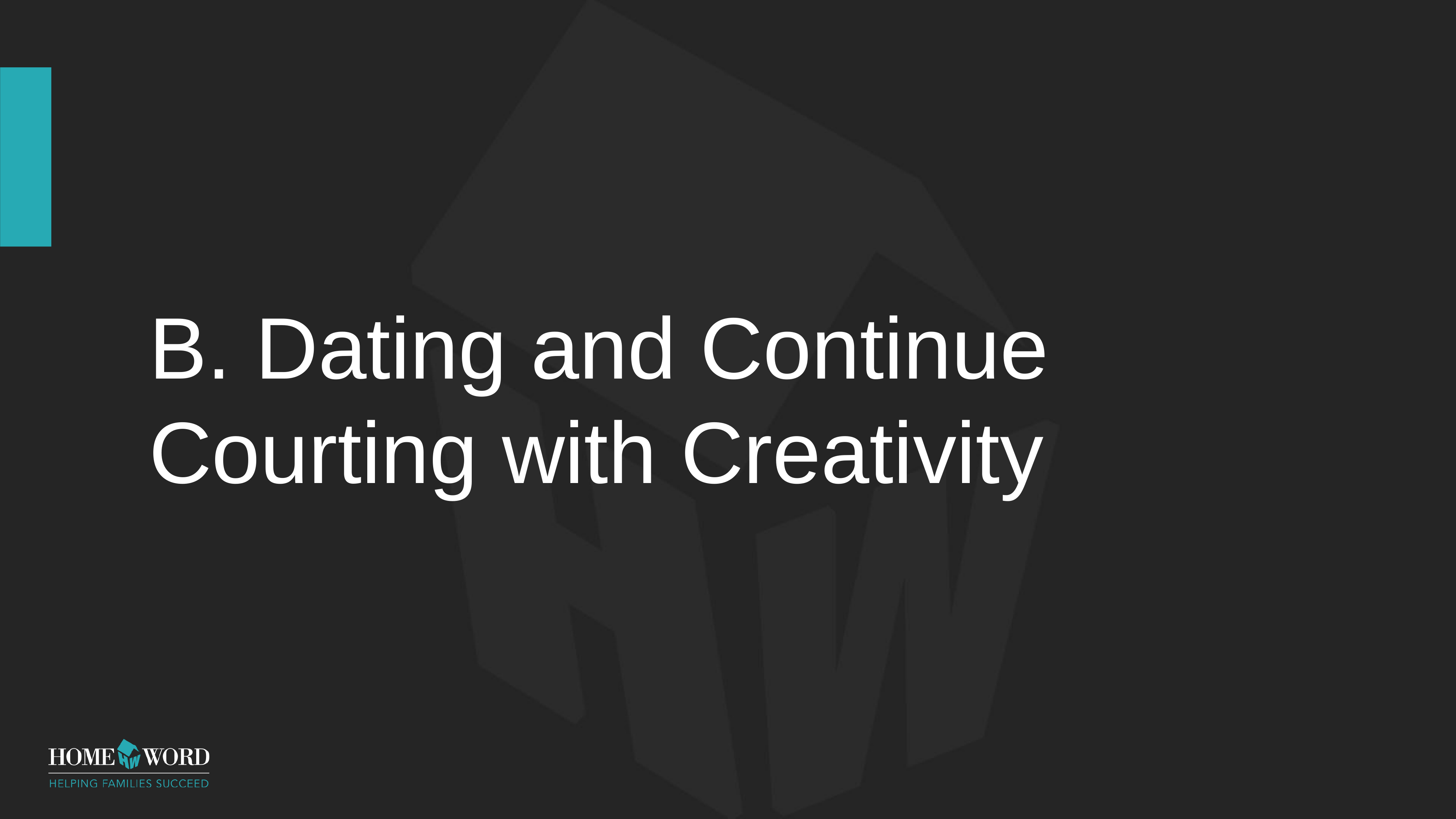

# B. Dating and Continue Courting with Creativity